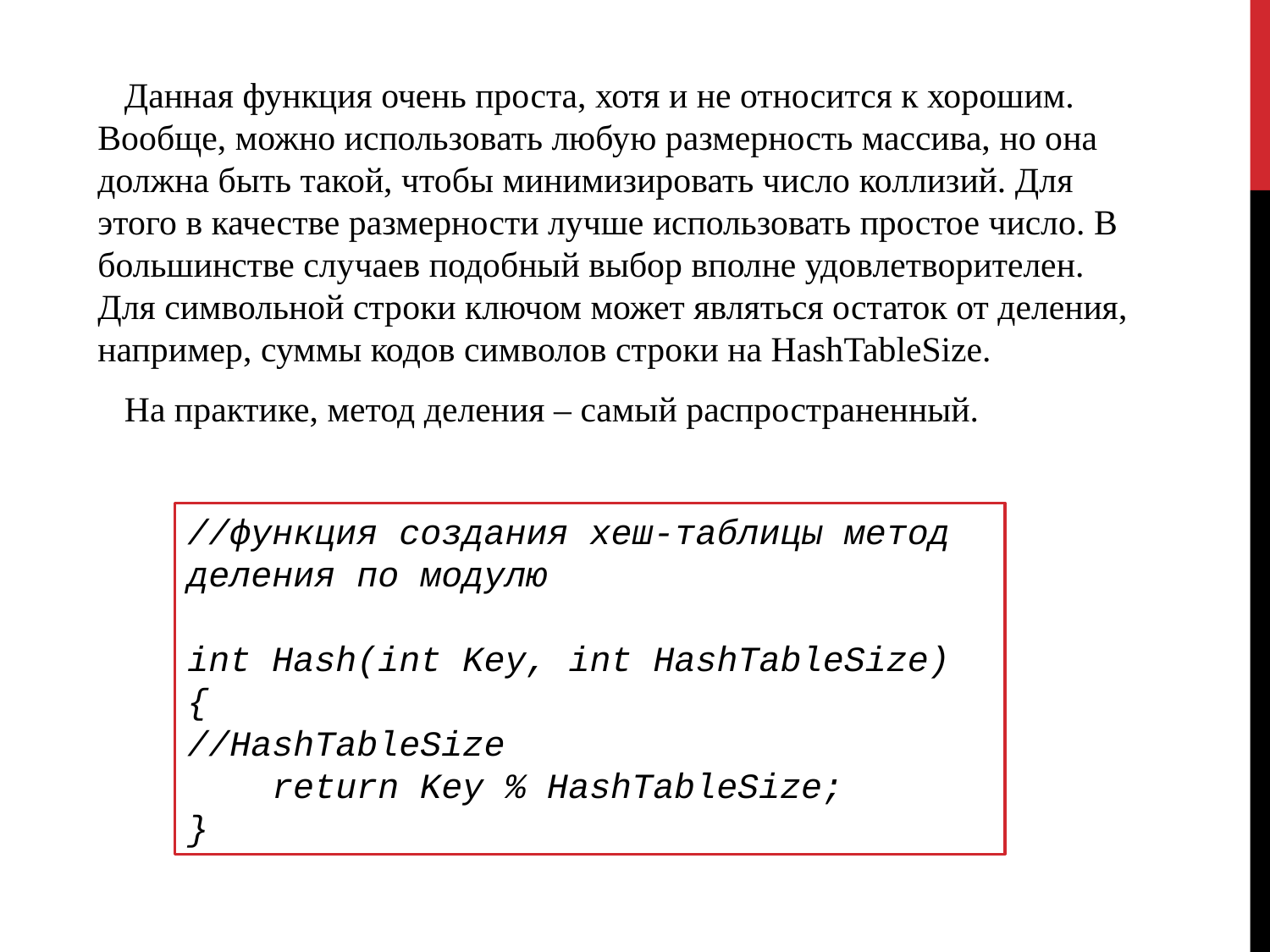

Данная функция очень проста, хотя и не относится к хорошим. Вообще, можно использовать любую размерность массива, но она должна быть такой, чтобы минимизировать число коллизий. Для этого в качестве размерности лучше использовать простое число. В большинстве случаев подобный выбор вполне удовлетворителен. Для символьной строки ключом может являться остаток от деления, например, суммы кодов символов строки на HashTableSize.
   На практике, метод деления – самый распространенный.
//функция создания хеш-таблицы метод деления по модулю

int Hash(int Key, int HashTableSize)
{
//HashTableSize
    return Key % HashTableSize;
}